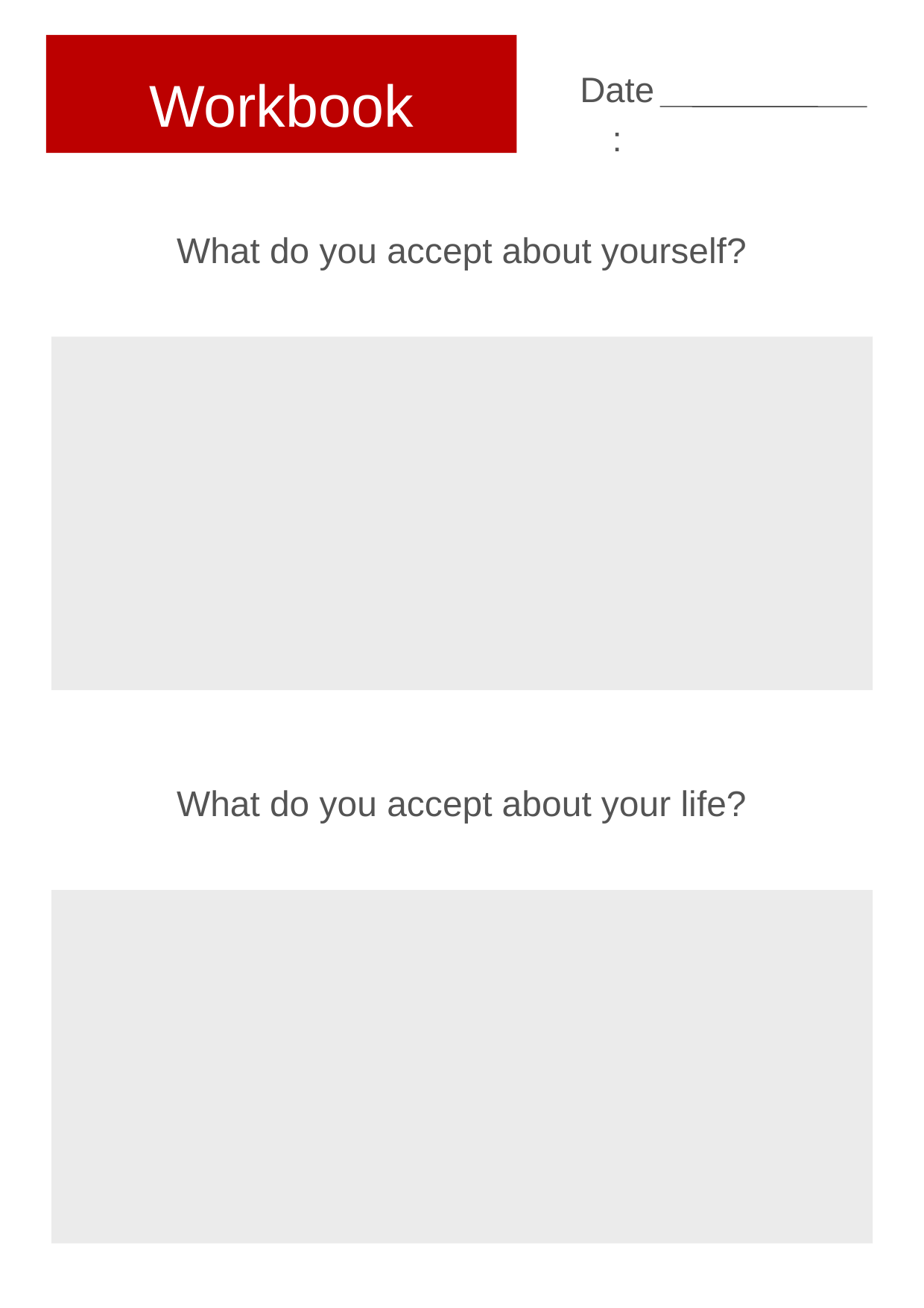

Workbook
Date:

What do you accept about yourself?

What do you accept about your life?